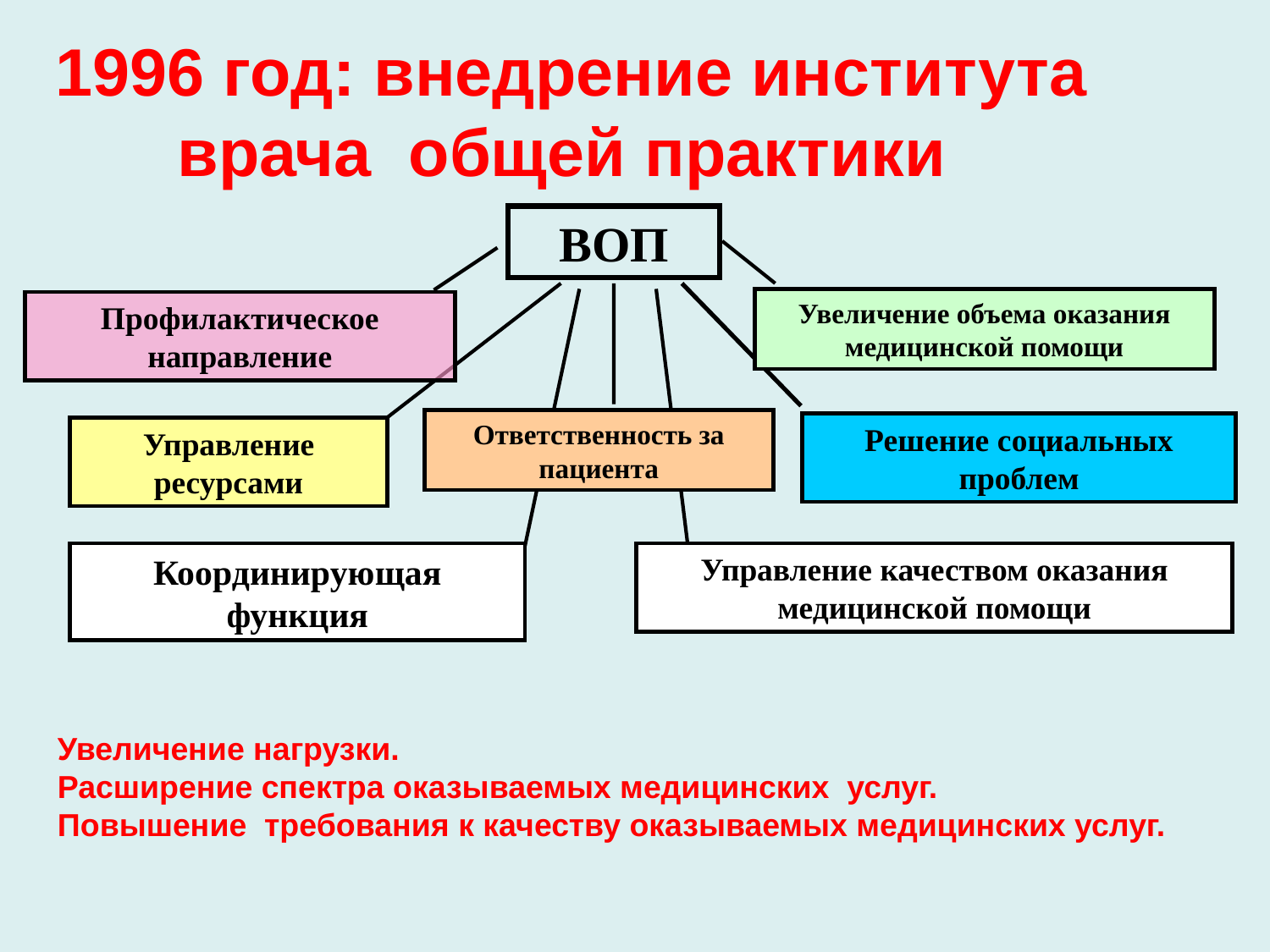

1996 год: внедрение института врача  общей практики
ВОП

Увеличение объема оказания медицинской помощи
Профилактическое направление
Ответственность за пациента
Решение социальных проблем
Управление ресурсами
Координирующая функция
Управление качеством оказания медицинской помощи
Увеличение нагрузки.
Расширение спектра оказываемых медицинских  услуг.
Повышение  требования к качеству оказываемых медицинских услуг.